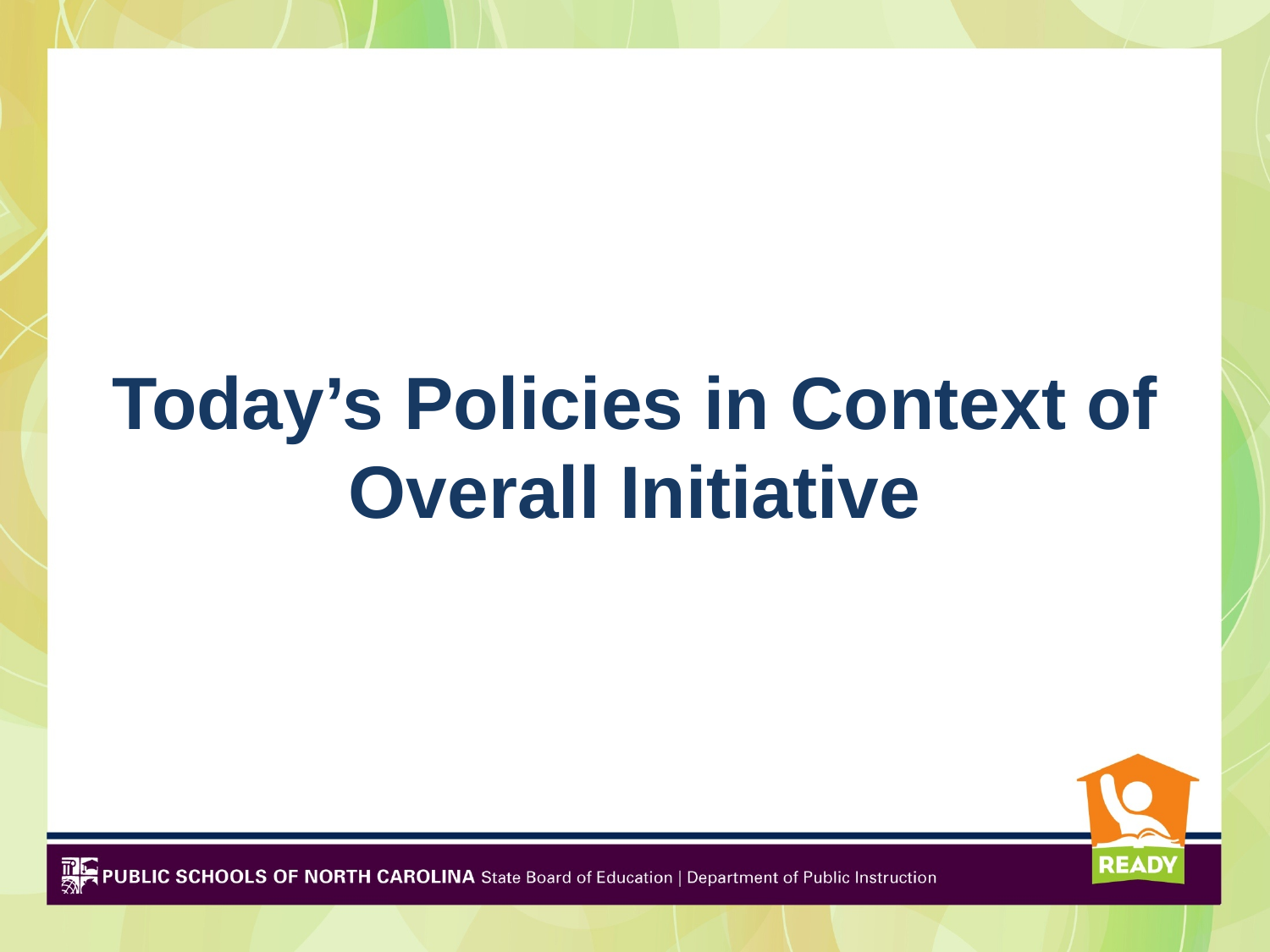

# Today’s Policies in Context of Overall Initiative